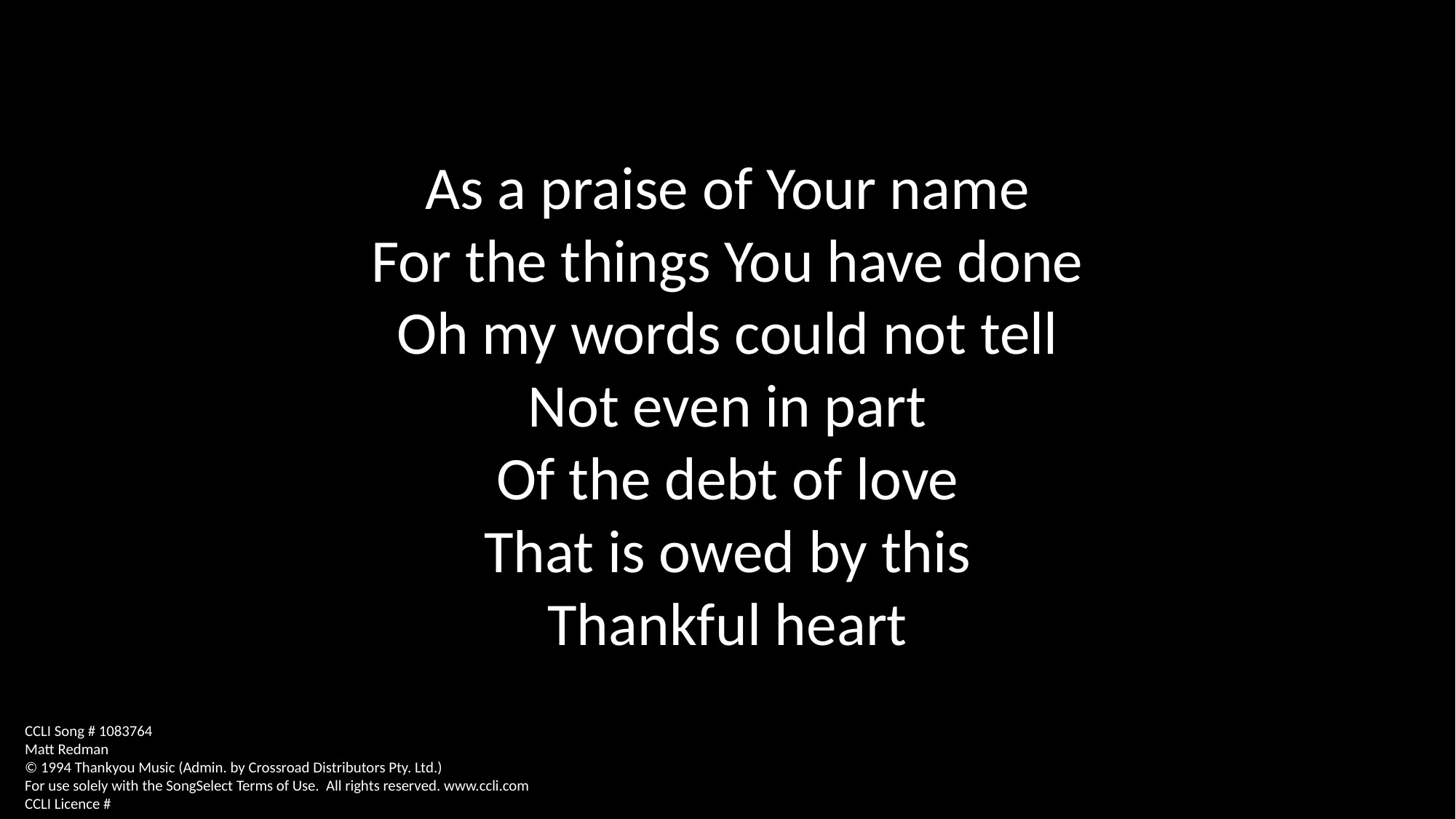

As a praise of Your name
For the things You have done
Oh my words could not tell
Not even in part
Of the debt of love
That is owed by this
Thankful heart
CCLI Song # 1083764
Matt Redman
© 1994 Thankyou Music (Admin. by Crossroad Distributors Pty. Ltd.)
For use solely with the SongSelect Terms of Use.  All rights reserved. www.ccli.com
CCLI Licence #